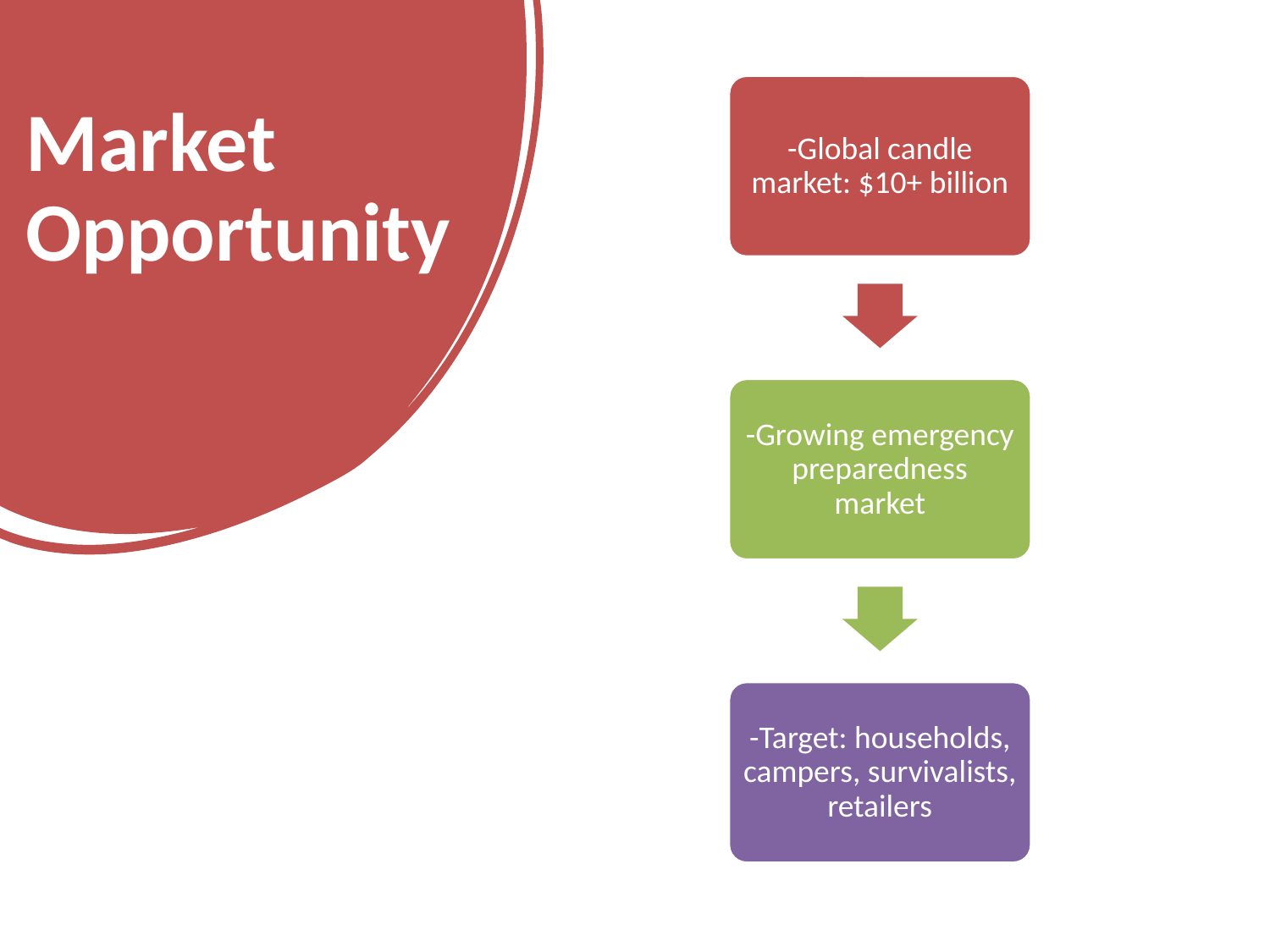

-Global candle market: $10+ billion

-Growing emergency preparedness market

-Target: households, campers, survivalists, retailers
Market Opportunity